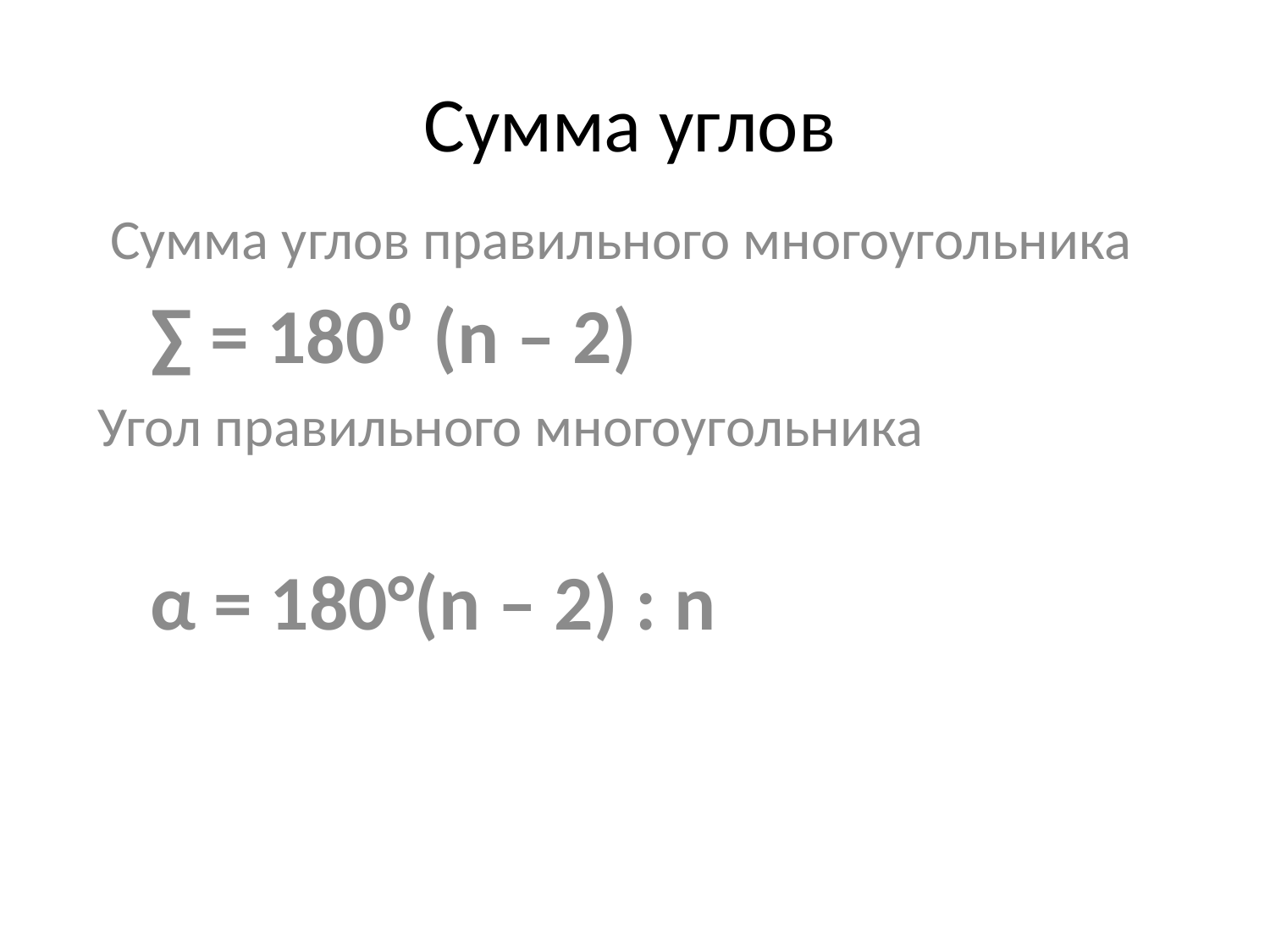

# Сумма углов
 Сумма углов правильного многоугольника
   ∑ = 180⁰ (n – 2)
Угол правильного многоугольника

   α = 180°(n – 2) : n